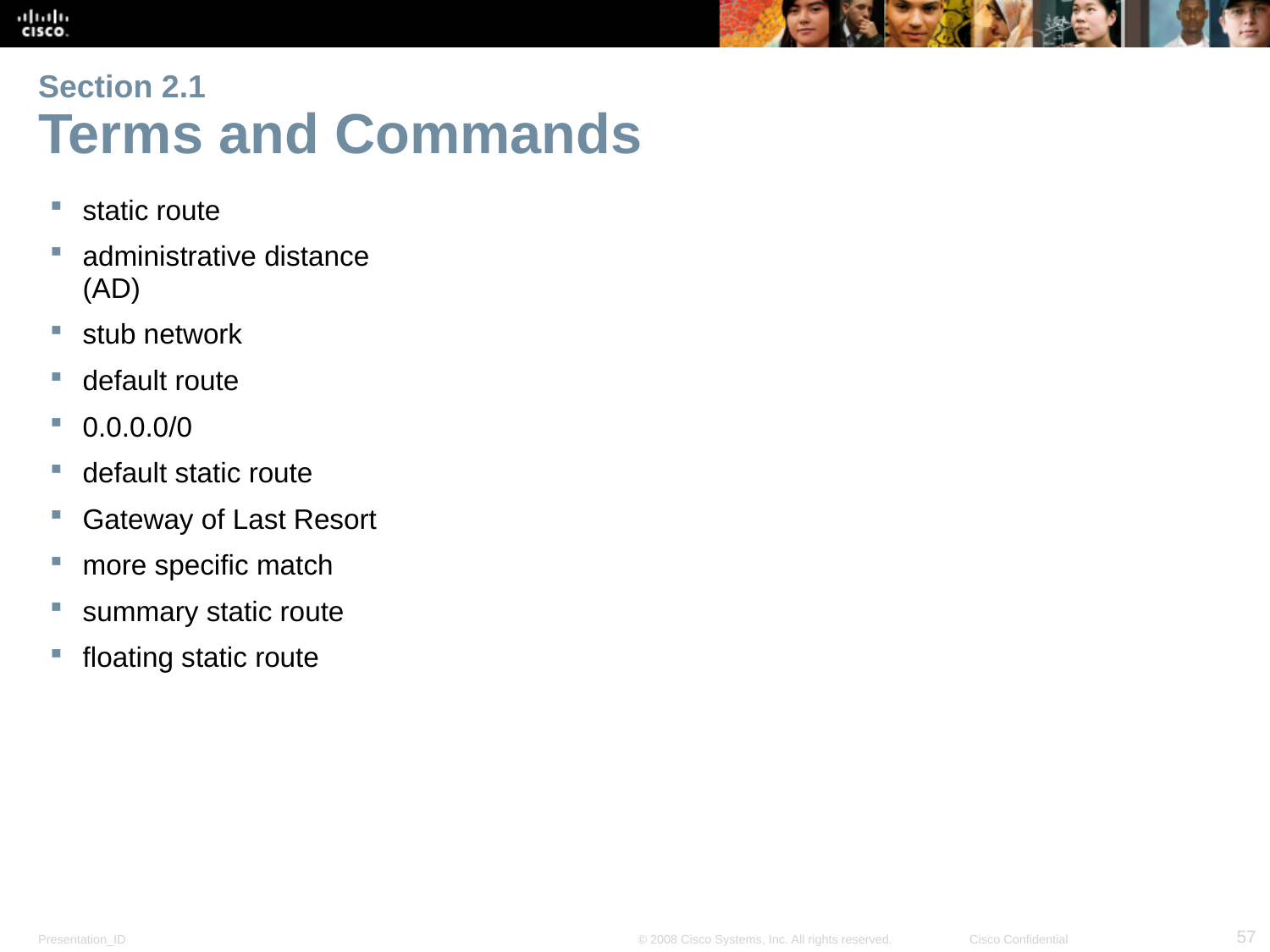

# Section 2.1 Terms and Commands
static route
administrative distance (AD)
stub network
default route
0.0.0.0/0
default static route
Gateway of Last Resort
more specific match
summary static route
floating static route